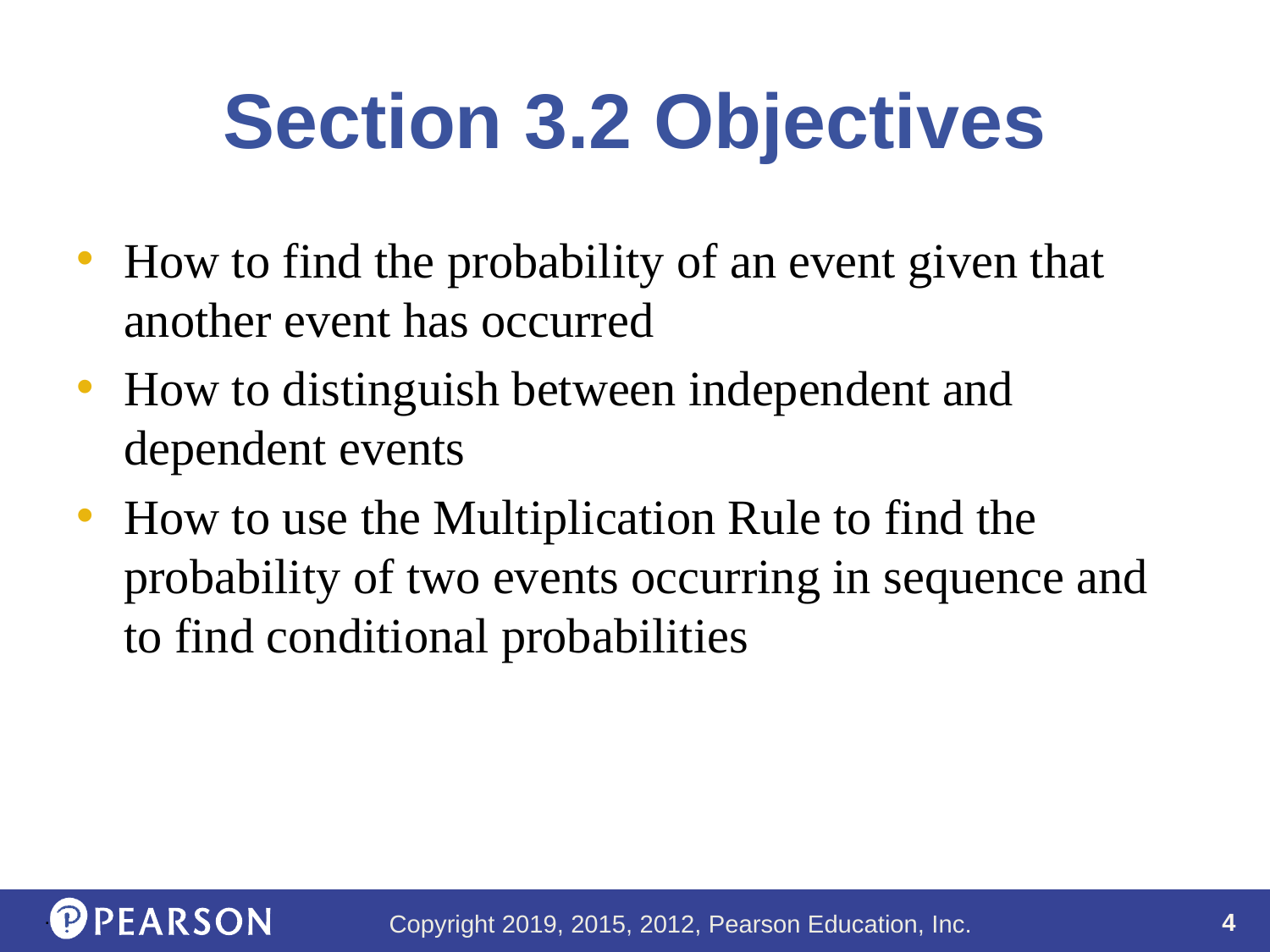

# Section 3.2 Objectives
How to find the probability of an event given that another event has occurred
How to distinguish between independent and dependent events
How to use the Multiplication Rule to find the probability of two events occurring in sequence and to find conditional probabilities
.